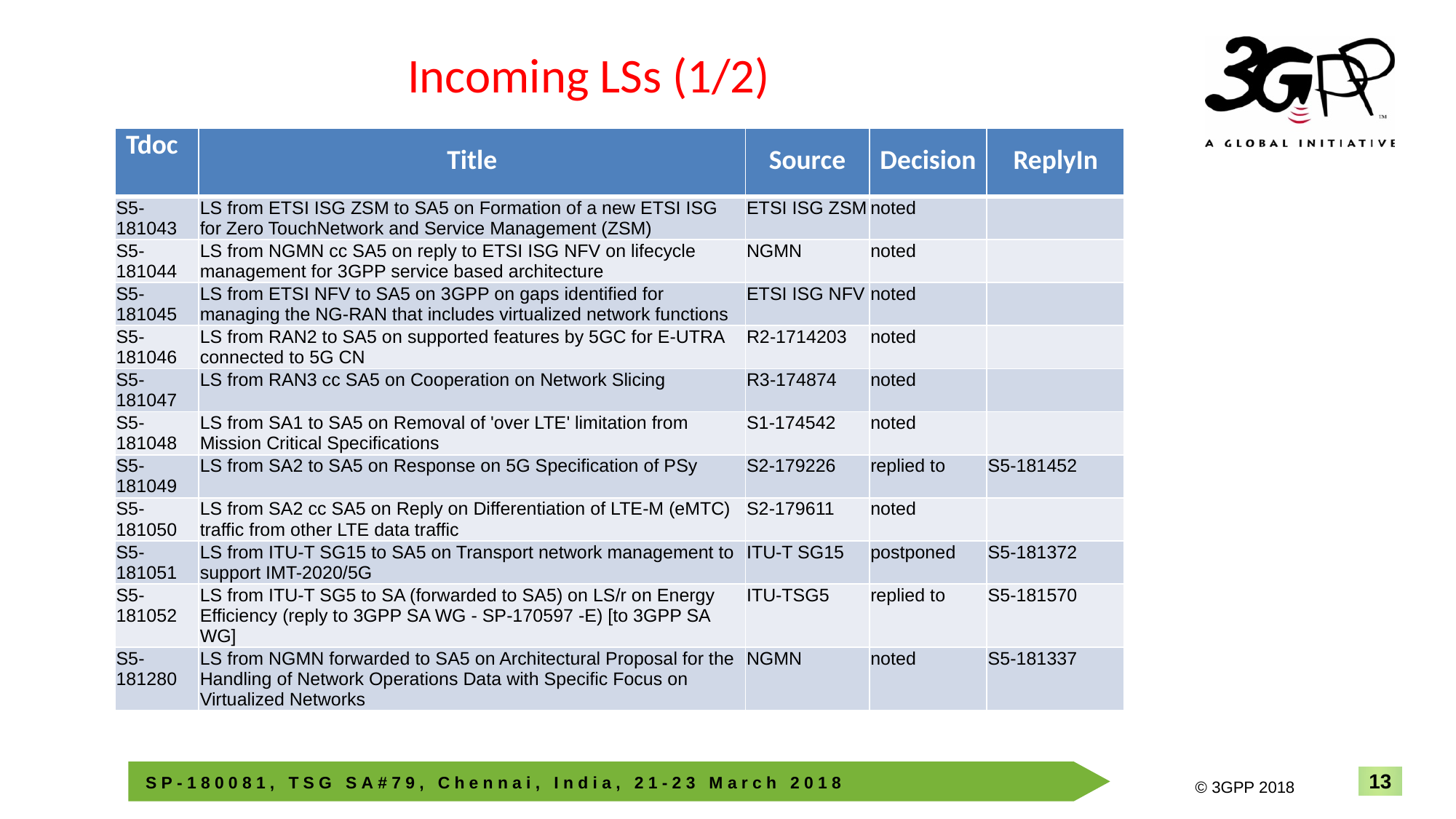

# Incoming LSs (1/2)
| Tdoc | Title | Source | Decision | ReplyIn |
| --- | --- | --- | --- | --- |
| S5-181043 | LS from ETSI ISG ZSM to SA5 on Formation of a new ETSI ISG for Zero TouchNetwork and Service Management (ZSM) | ETSI ISG ZSM | noted |  |
| S5-181044 | LS from NGMN cc SA5 on reply to ETSI ISG NFV on lifecycle management for 3GPP service based architecture | NGMN | noted |  |
| S5-181045 | LS from ETSI NFV to SA5 on 3GPP on gaps identified for managing the NG-RAN that includes virtualized network functions | ETSI ISG NFV | noted |  |
| S5-181046 | LS from RAN2 to SA5 on supported features by 5GC for E-UTRA connected to 5G CN | R2-1714203 | noted |  |
| S5-181047 | LS from RAN3 cc SA5 on Cooperation on Network Slicing | R3-174874 | noted |  |
| S5-181048 | LS from SA1 to SA5 on Removal of 'over LTE' limitation from Mission Critical Specifications | S1-174542 | noted |  |
| S5-181049 | LS from SA2 to SA5 on Response on 5G Specification of PSy | S2-179226 | replied to | S5-181452 |
| S5-181050 | LS from SA2 cc SA5 on Reply on Differentiation of LTE-M (eMTC) traffic from other LTE data traffic | S2-179611 | noted |  |
| S5-181051 | LS from ITU-T SG15 to SA5 on Transport network management to support IMT-2020/5G | ITU-T SG15 | postponed | S5-181372 |
| S5-181052 | LS from ITU-T SG5 to SA (forwarded to SA5) on LS/r on Energy Efficiency (reply to 3GPP SA WG - SP-170597 -E) [to 3GPP SA WG] | ITU-TSG5 | replied to | S5-181570 |
| S5-181280 | LS from NGMN forwarded to SA5 on Architectural Proposal for the Handling of Network Operations Data with Specific Focus on Virtualized Networks | NGMN | noted | S5-181337 |